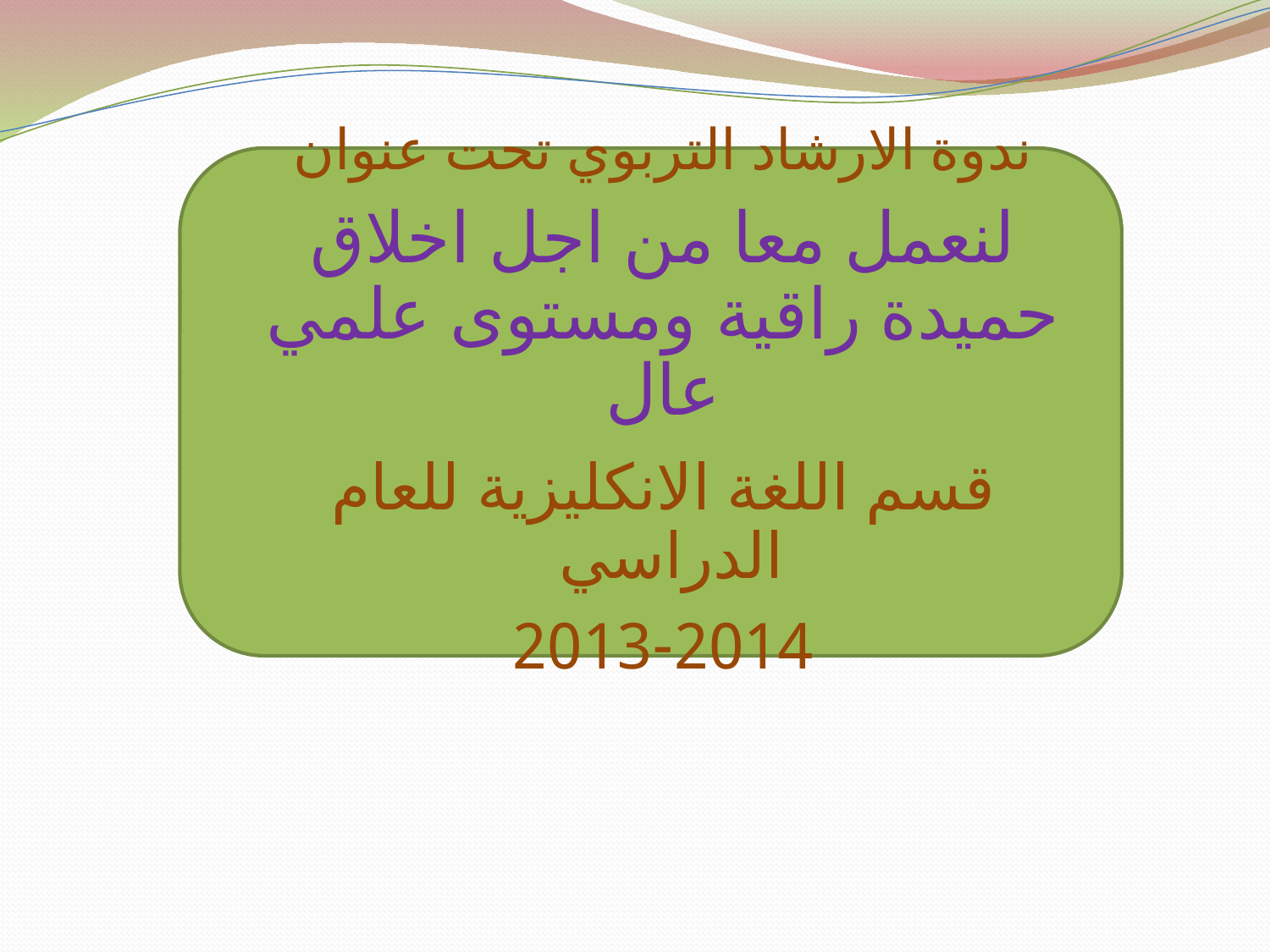

ندوة الارشاد التربوي تحت عنوان
لنعمل معا من اجل اخلاق حميدة راقية ومستوى علمي عال
قسم اللغة الانكليزية للعام الدراسي
2013-2014